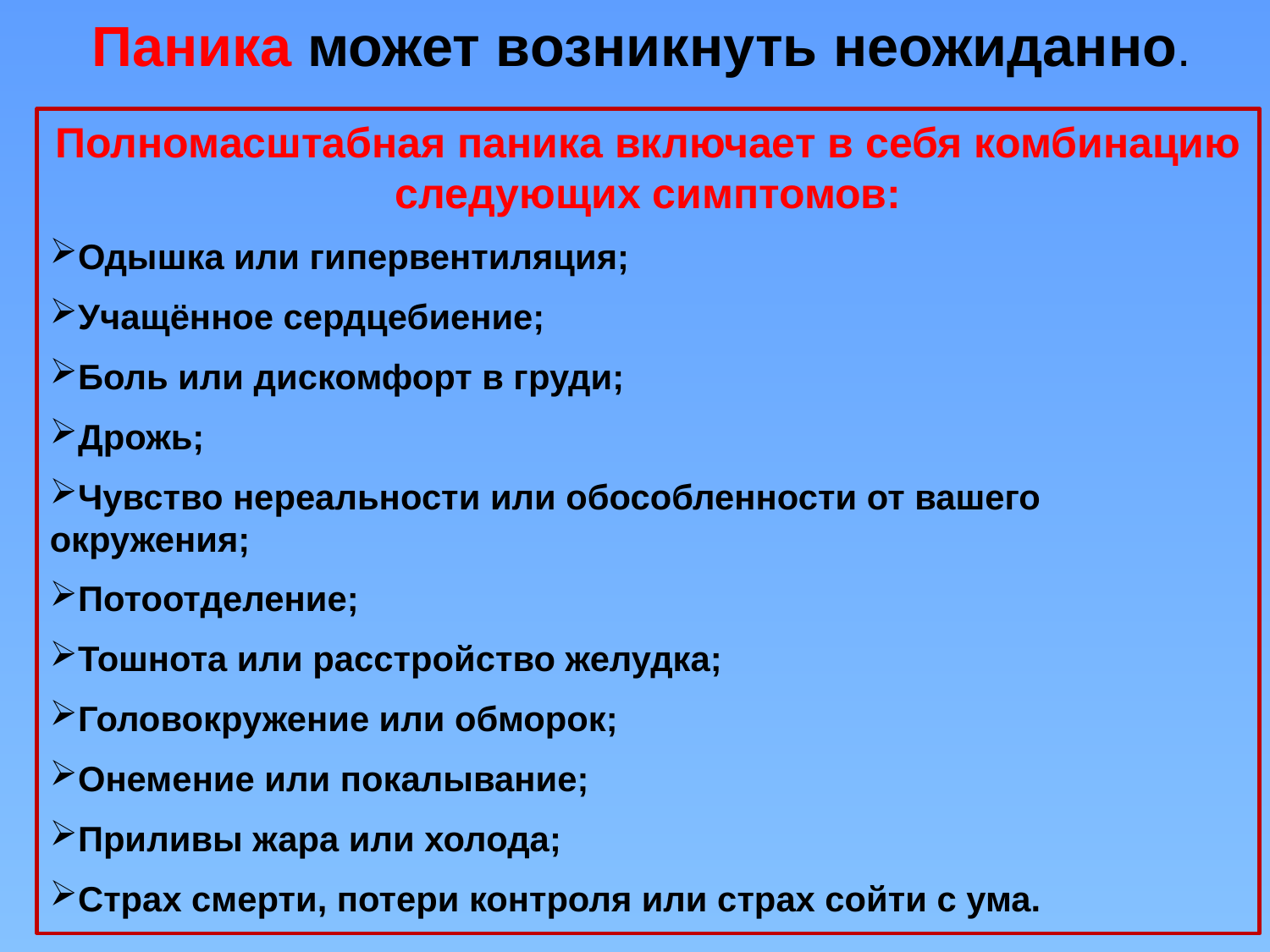

# Паника может возникнуть неожиданно.
Полномасштабная паника включает в себя комбинацию следующих симптомов:
Одышка или гипервентиляция;
Учащённое сердцебиение;
Боль или дискомфорт в груди;
Дрожь;
Чувство нереальности или обособленности от вашего окружения;
Потоотделение;
Тошнота или расстройство желудка;
Головокружение или обморок;
Онемение или покалывание;
Приливы жара или холода;
Страх смерти, потери контроля или страх сойти с ума.